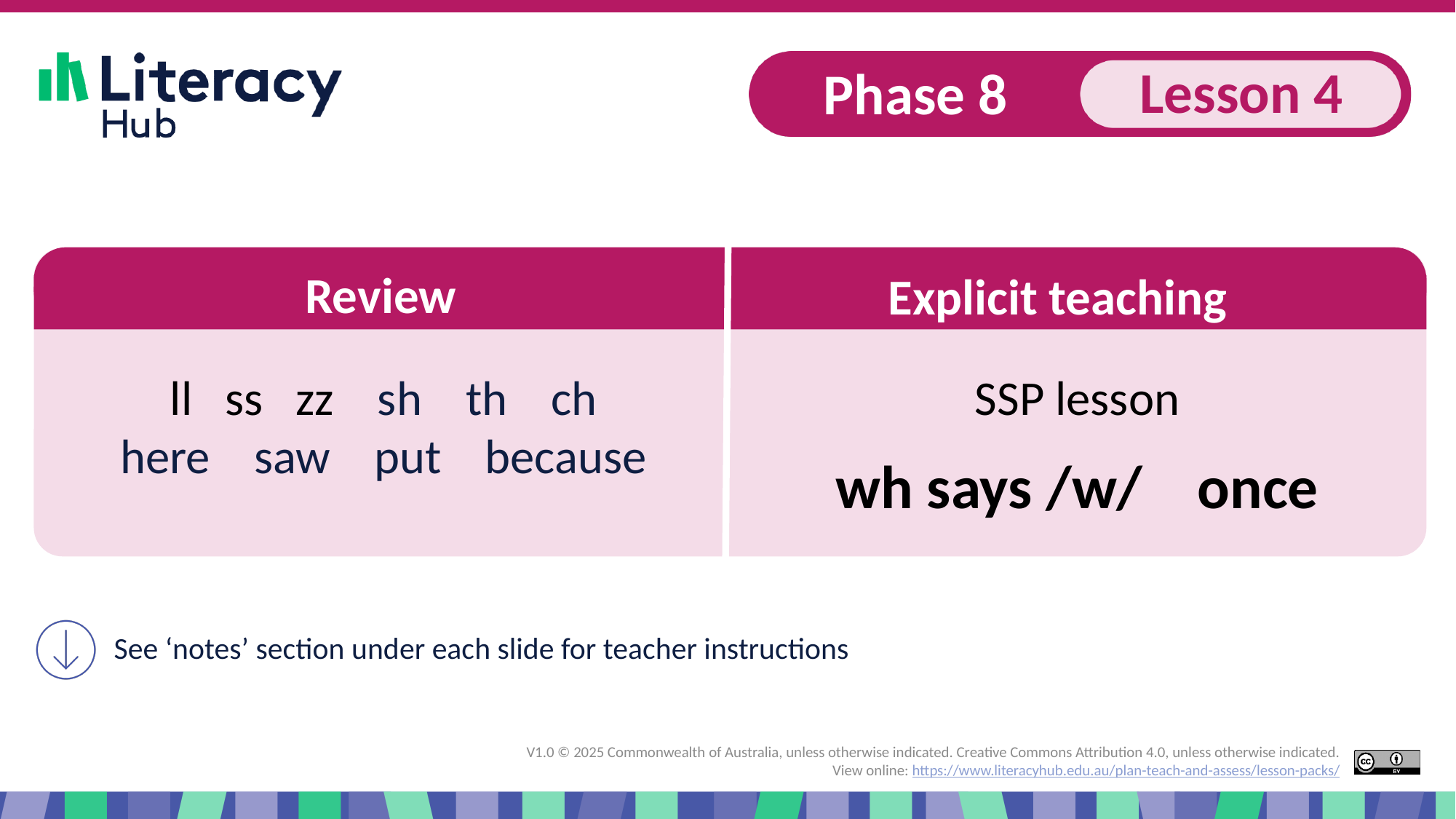

# Slide 1 Start of presentation
ll   ss   zz    sh    th    ch
here    saw    put    because

SSP lesson
wh says /w/    once